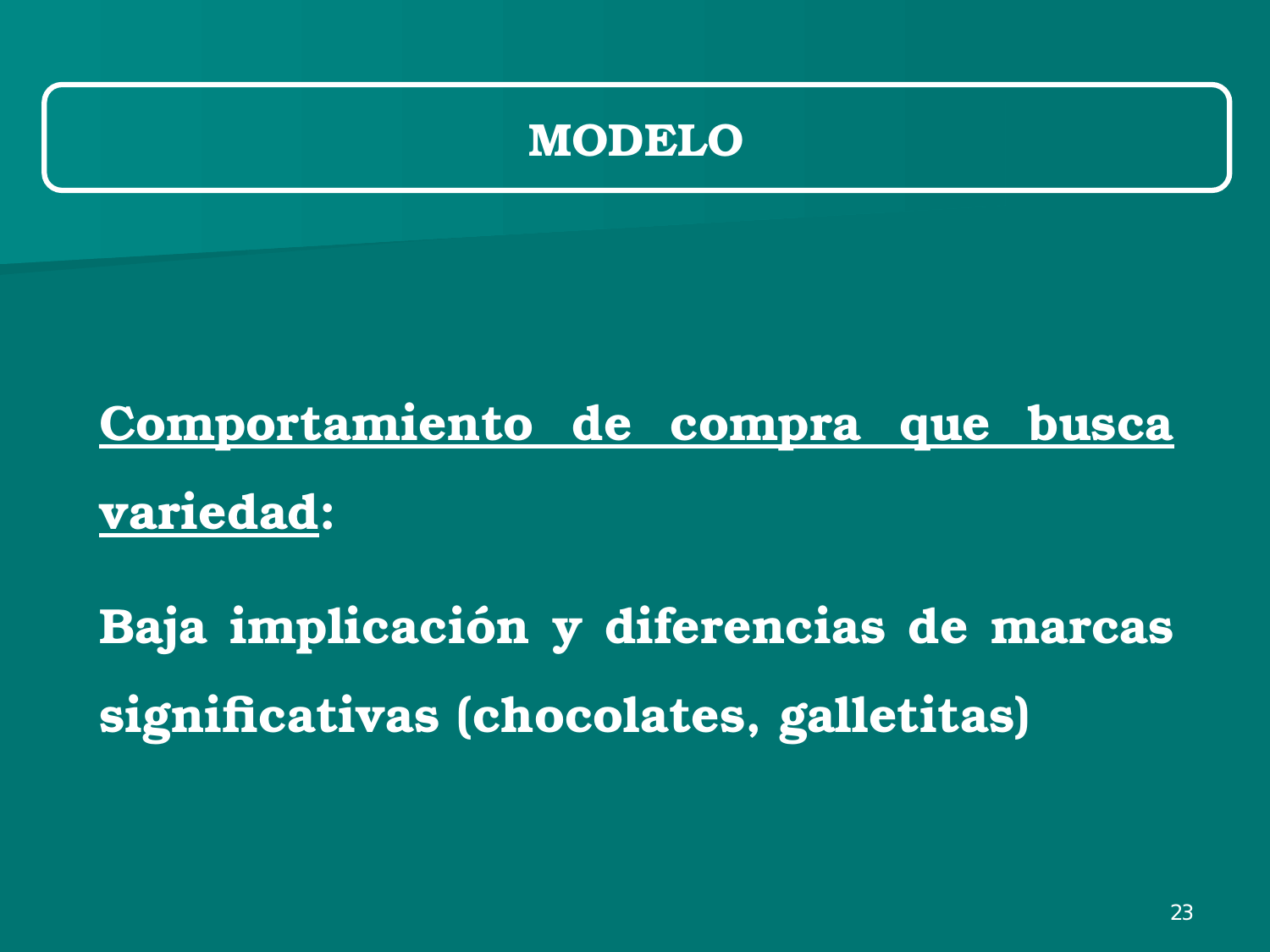

MODELO
Comportamiento de compra que busca variedad:

Baja implicación y diferencias de marcas significativas (chocolates, galletitas)
23